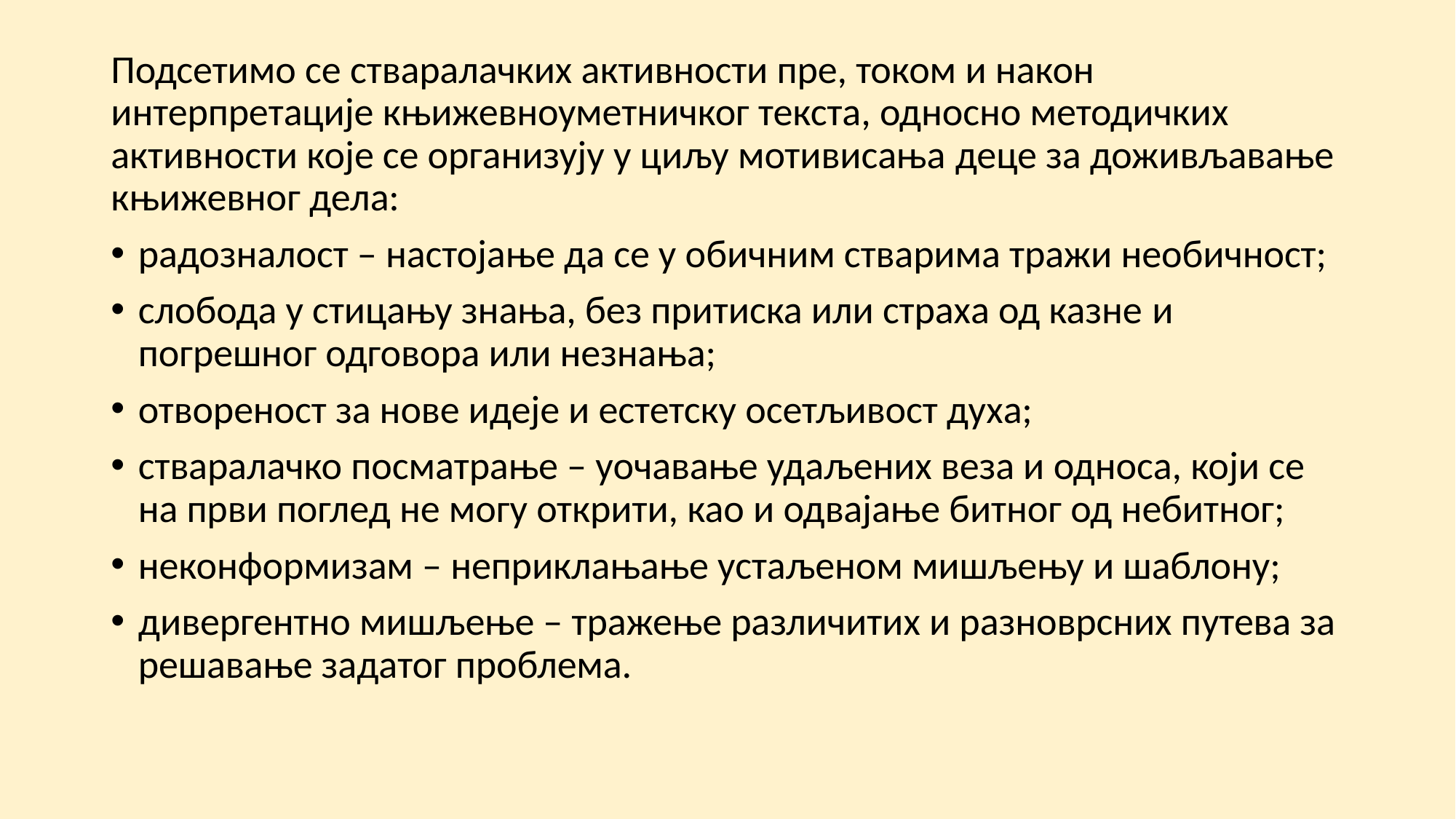

Подсетимо се стваралачких активности пре, током и након интерпретације књижевноуметничког текста, односно методичких активности које се организују у циљу мотивисања деце за доживљавање књижевног дела:
радозналост – настојање да се у обичним стварима тражи необичност;
слобода у стицању знања, без притиска или страха од казне и погрешног одговора или незнања;
отвореност за нове идеје и естетску осетљивост духа;
стваралачко посматрање – уочавање удаљених веза и односа, који се на први поглед не могу открити, као и одвајање битног од небитног;
неконформизам – неприклањање устаљеном мишљењу и шаблону;
дивергентно мишљење – тражење различитих и разноврсних путева за решавање задатог проблема.